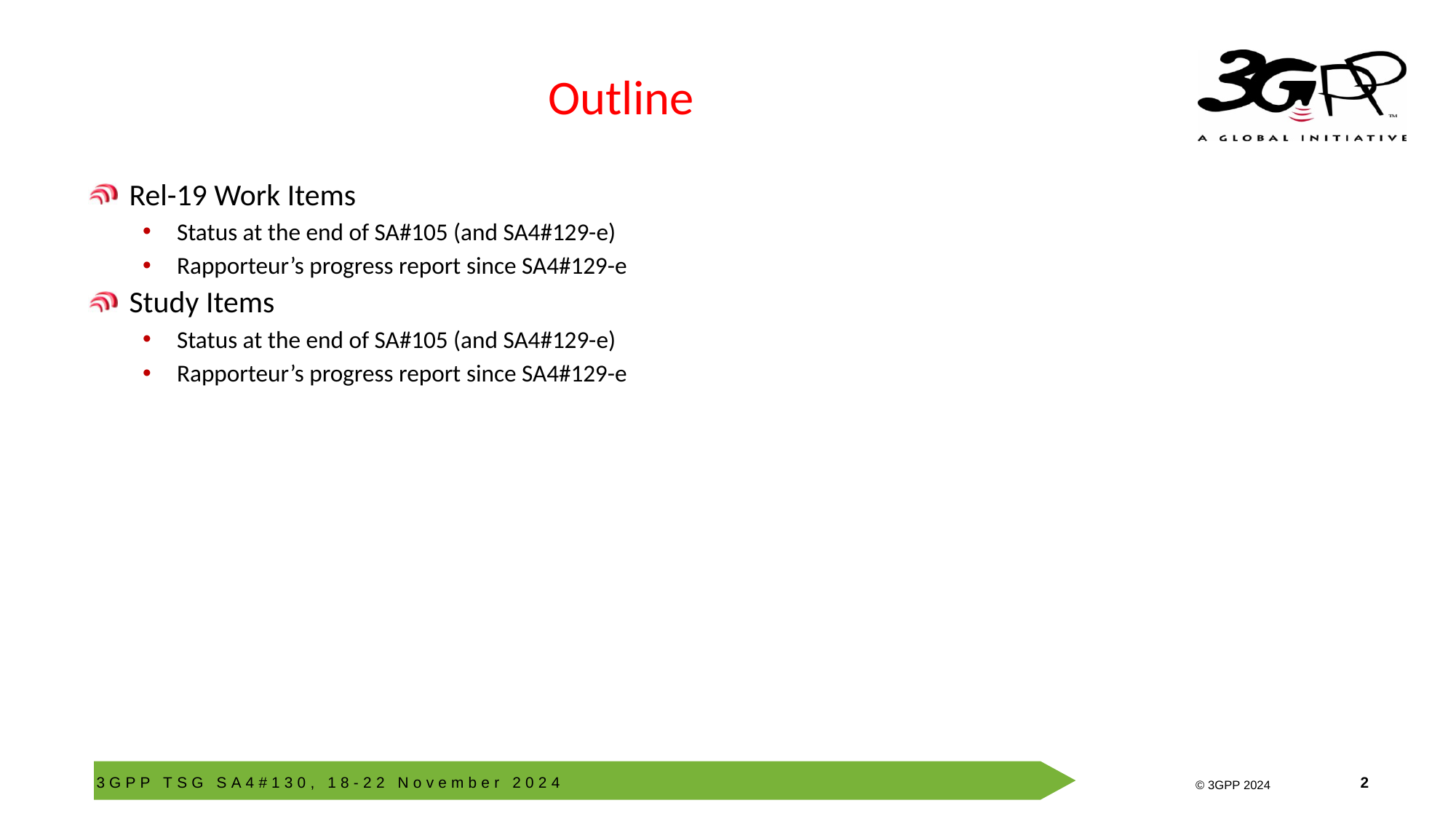

# Outline
Rel-19 Work Items
Status at the end of SA#105 (and SA4#129-e)
Rapporteur’s progress report since SA4#129-e
Study Items
Status at the end of SA#105 (and SA4#129-e)
Rapporteur’s progress report since SA4#129-e